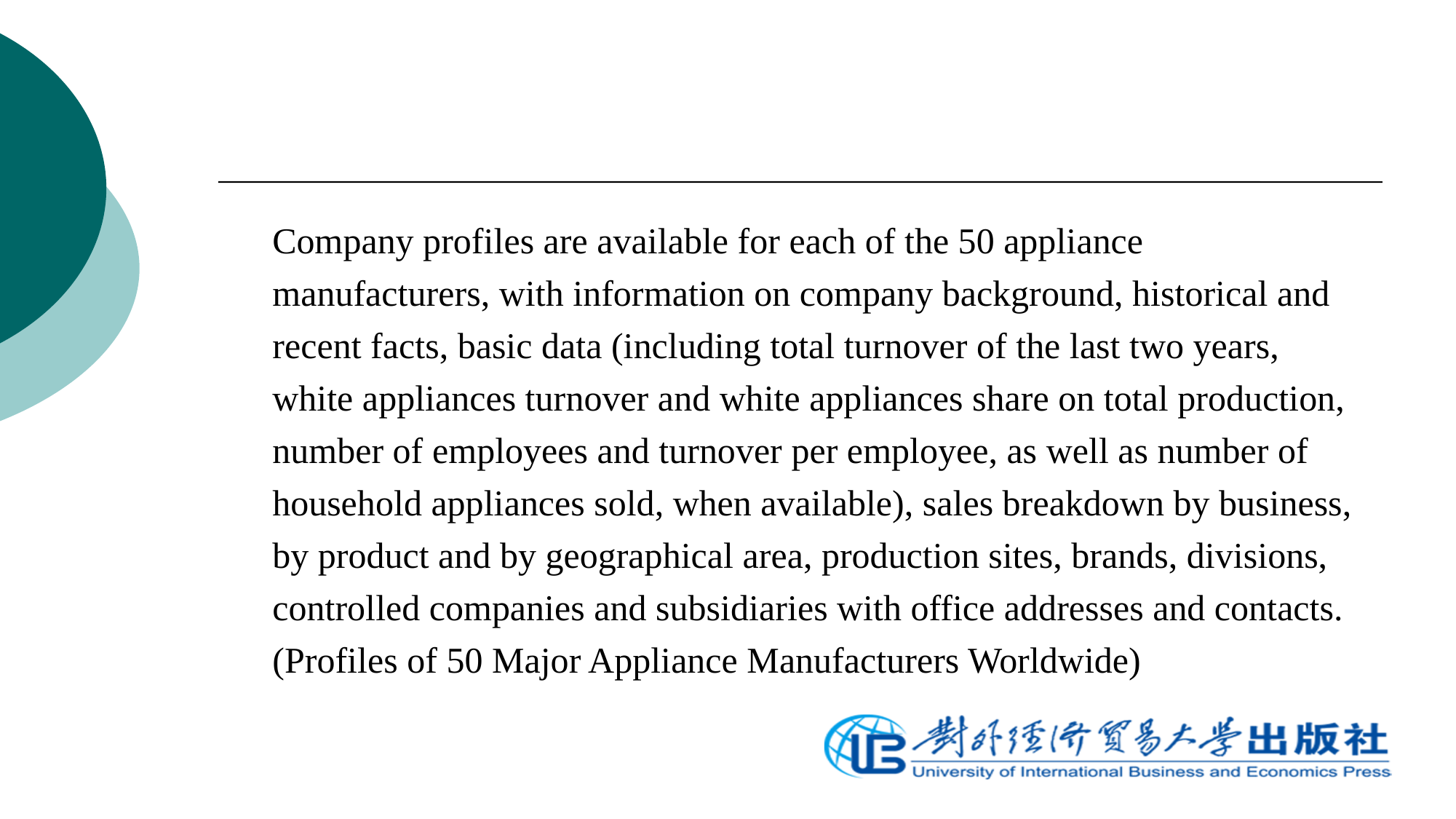

Company profiles are available for each of the 50 appliance manufacturers, with information on company background, historical and recent facts, basic data (including total turnover of the last two years, white appliances turnover and white appliances share on total production, number of employees and turnover per employee, as well as number of household appliances sold, when available), sales breakdown by business, by product and by geographical area, production sites, brands, divisions, controlled companies and subsidiaries with office addresses and contacts. (Profiles of 50 Major Appliance Manufacturers Worldwide)